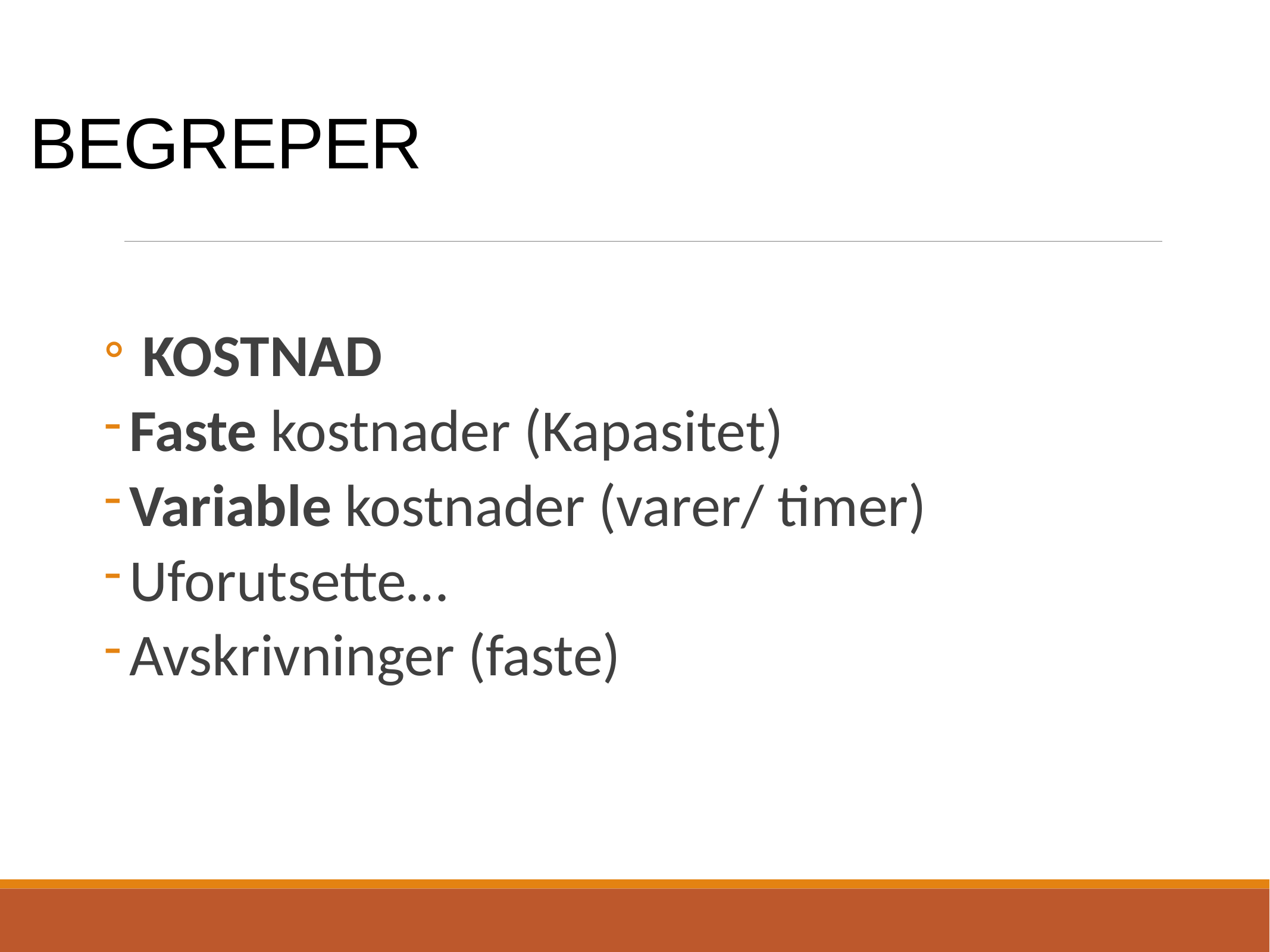

# BEGREPER

 KOSTNAD
Faste kostnader (Kapasitet)
Variable kostnader (varer/ timer)
Uforutsette…
Avskrivninger (faste)